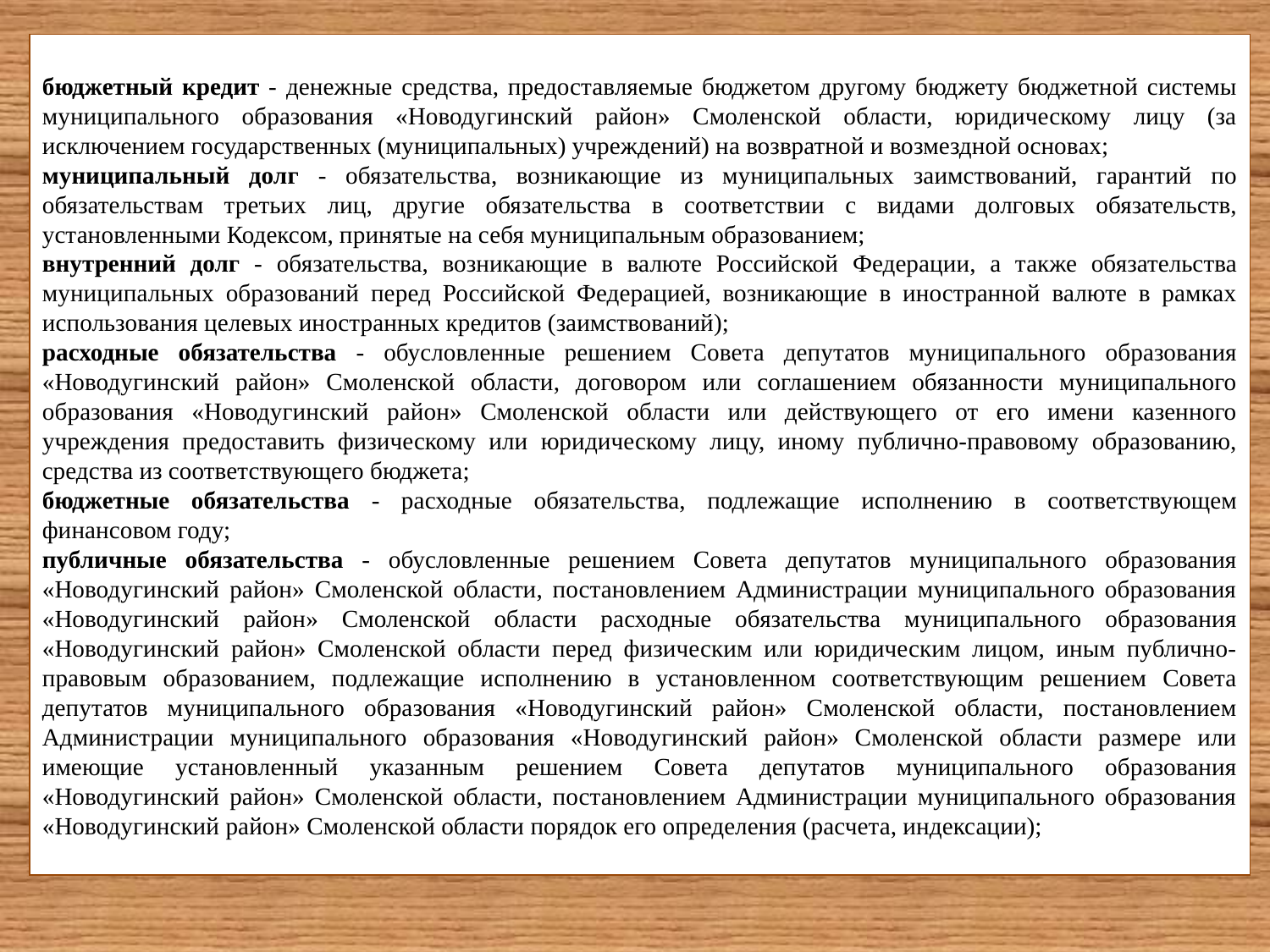

бюджетный кредит - денежные средства, предоставляемые бюджетом другому бюджету бюджетной системы муниципального образования «Новодугинский район» Смоленской области, юридическому лицу (за исключением государственных (муниципальных) учреждений) на возвратной и возмездной основах;
муниципальный долг - обязательства, возникающие из муниципальных заимствований, гарантий по обязательствам третьих лиц, другие обязательства в соответствии с видами долговых обязательств, установленными Кодексом, принятые на себя муниципальным образованием;
внутренний долг - обязательства, возникающие в валюте Российской Федерации, а также обязательства муниципальных образований перед Российской Федерацией, возникающие в иностранной валюте в рамках использования целевых иностранных кредитов (заимствований);
расходные обязательства - обусловленные решением Совета депутатов муниципального образования «Новодугинский район» Смоленской области, договором или соглашением обязанности муниципального образования «Новодугинский район» Смоленской области или действующего от его имени казенного учреждения предоставить физическому или юридическому лицу, иному публично-правовому образованию, средства из соответствующего бюджета;
бюджетные обязательства - расходные обязательства, подлежащие исполнению в соответствующем финансовом году;
публичные обязательства - обусловленные решением Совета депутатов муниципального образования «Новодугинский район» Смоленской области, постановлением Администрации муниципального образования «Новодугинский район» Смоленской области расходные обязательства муниципального образования «Новодугинский район» Смоленской области перед физическим или юридическим лицом, иным публично-правовым образованием, подлежащие исполнению в установленном соответствующим решением Совета депутатов муниципального образования «Новодугинский район» Смоленской области, постановлением Администрации муниципального образования «Новодугинский район» Смоленской области размере или имеющие установленный указанным решением Совета депутатов муниципального образования «Новодугинский район» Смоленской области, постановлением Администрации муниципального образования «Новодугинский район» Смоленской области порядок его определения (расчета, индексации);